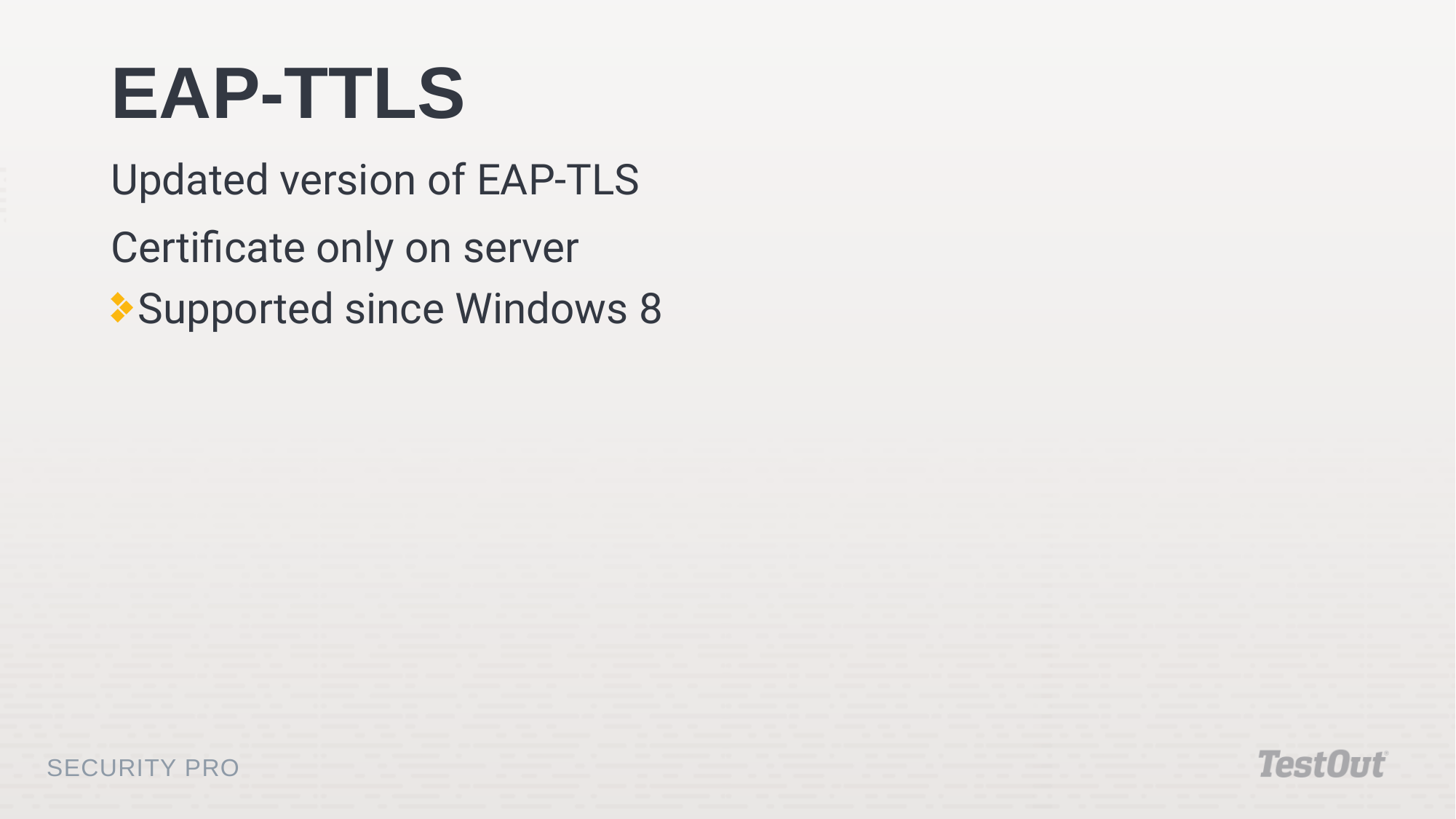

# EAP-TTLS
Updated version of EAP-TLS
Certificate only on server
Supported since Windows 8
Security Pro